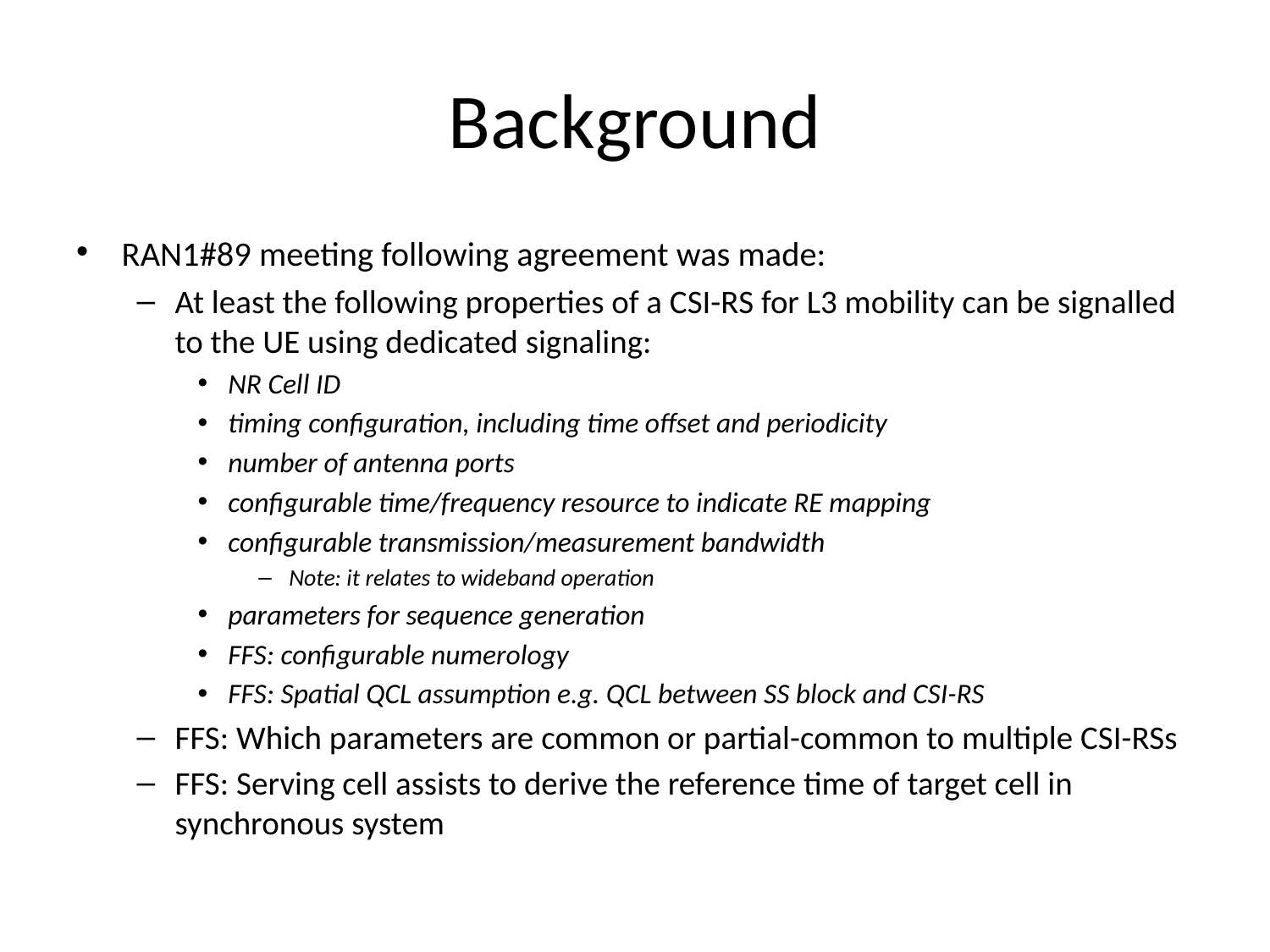

# Background
RAN1#89 meeting following agreement was made:
At least the following properties of a CSI-RS for L3 mobility can be signalled to the UE using dedicated signaling:
NR Cell ID
timing configuration, including time offset and periodicity
number of antenna ports
configurable time/frequency resource to indicate RE mapping
configurable transmission/measurement bandwidth
Note: it relates to wideband operation
parameters for sequence generation
FFS: configurable numerology
FFS: Spatial QCL assumption e.g. QCL between SS block and CSI-RS
FFS: Which parameters are common or partial-common to multiple CSI-RSs
FFS: Serving cell assists to derive the reference time of target cell in synchronous system